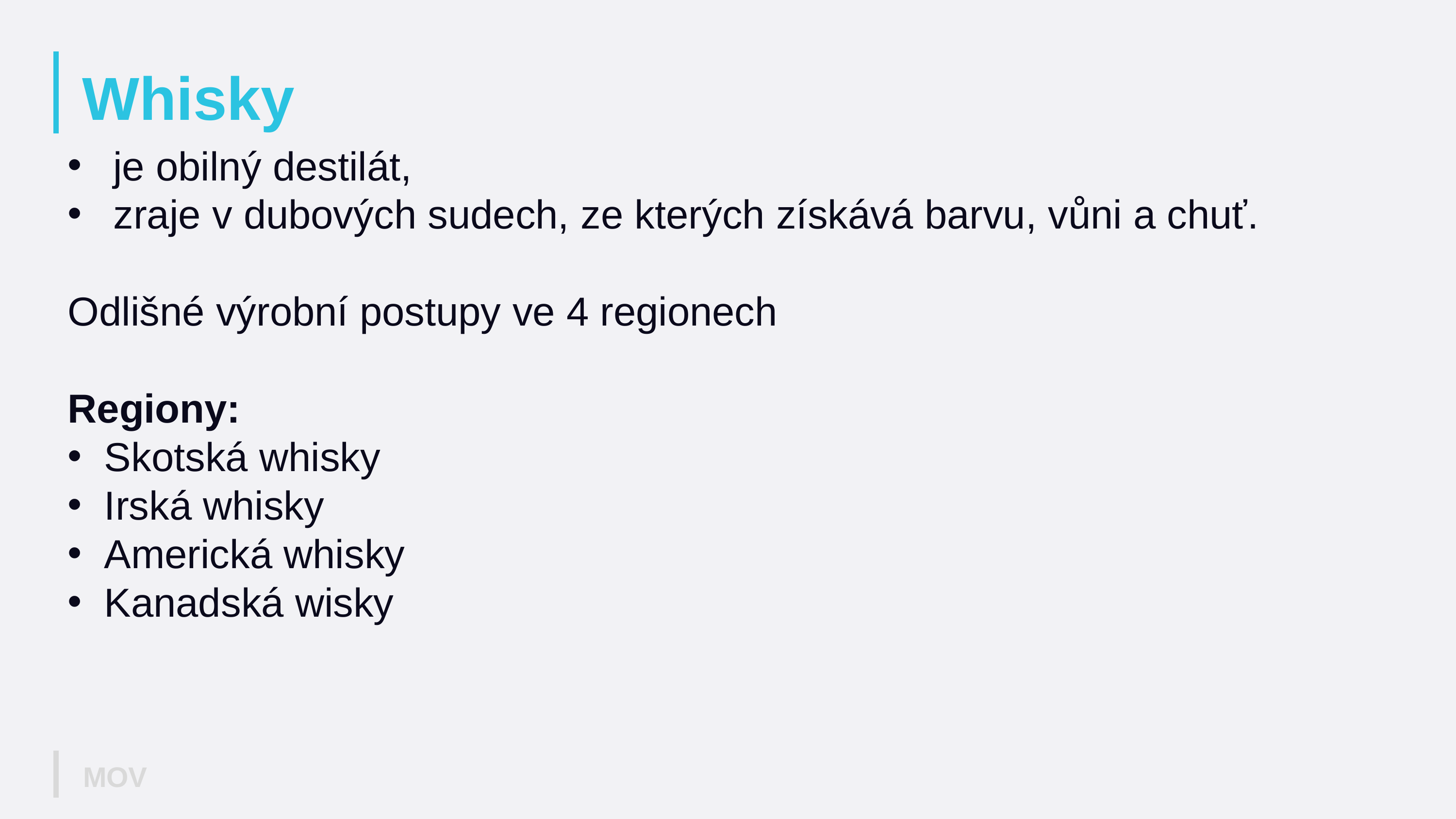

# Whisky
je obilný destilát,
zraje v dubových sudech, ze kterých získává barvu, vůni a chuť.

Odlišné výrobní postupy ve 4 regionech

Regiony:
Skotská whisky
Irská whisky
Americká whisky
Kanadská wisky